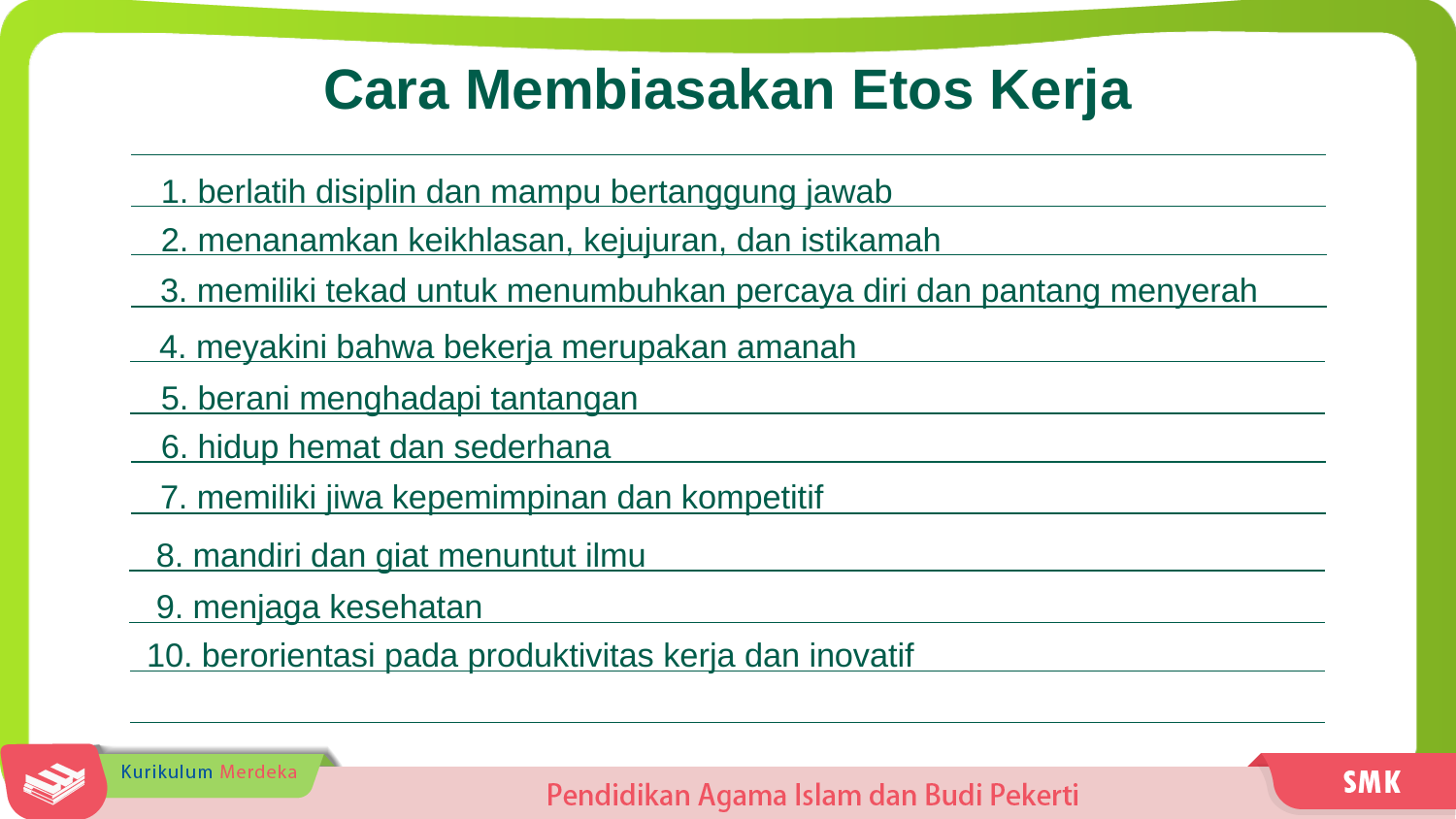

Cara Membiasakan Etos Kerja
1. berlatih disiplin dan mampu bertanggung jawab
2. menanamkan keikhlasan, kejujuran, dan istikamah
3. memiliki tekad untuk menumbuhkan percaya diri dan pantang menyerah
4. meyakini bahwa bekerja merupakan amanah
5. berani menghadapi tantangan
6. hidup hemat dan sederhana
7. memiliki jiwa kepemimpinan dan kompetitif
8. mandiri dan giat menuntut ilmu
9. menjaga kesehatan
10. berorientasi pada produktivitas kerja dan inovatif